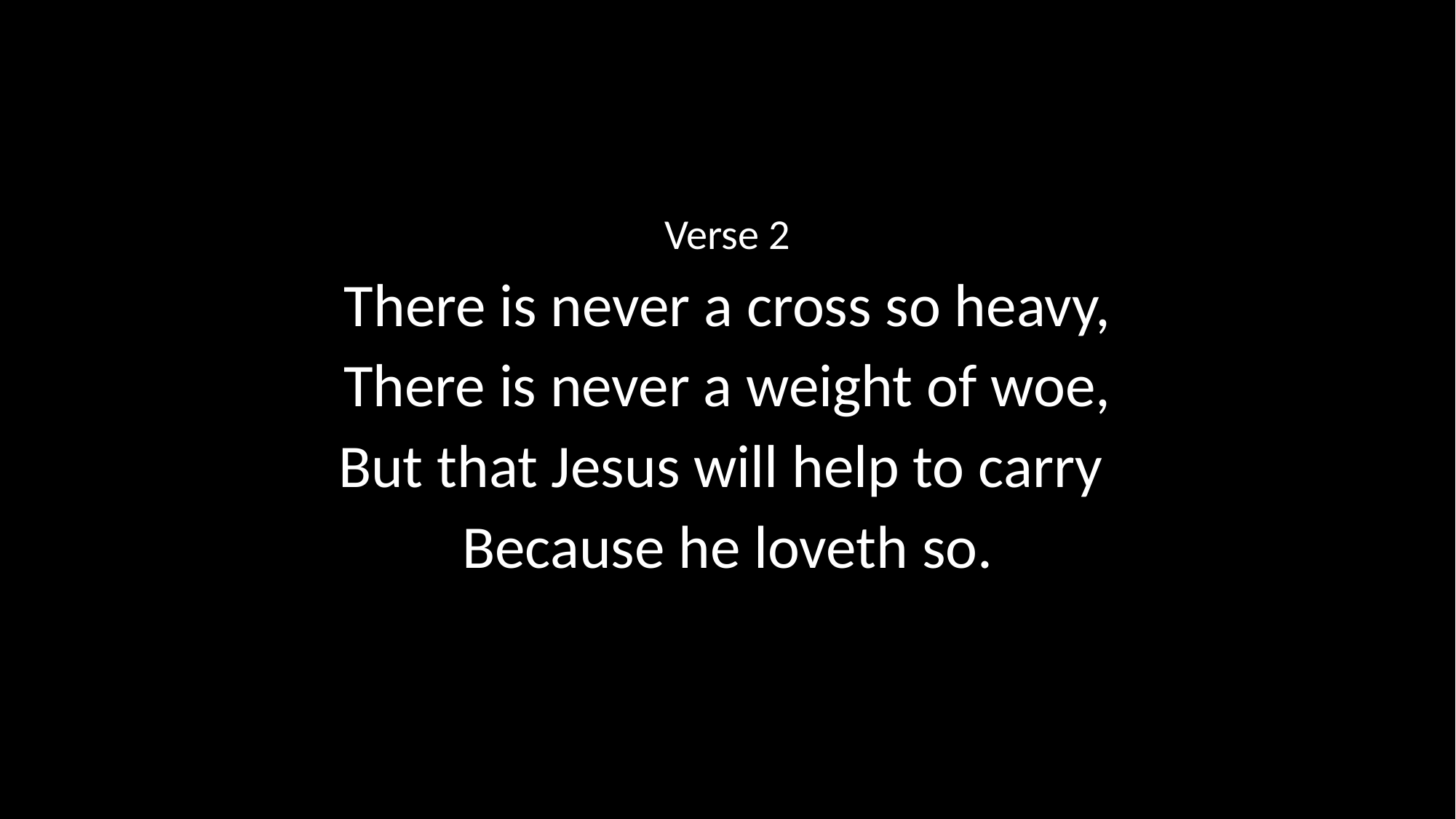

Verse 2
There is never a cross so heavy,
There is never a weight of woe,
But that Jesus will help to carry
Because he loveth so.